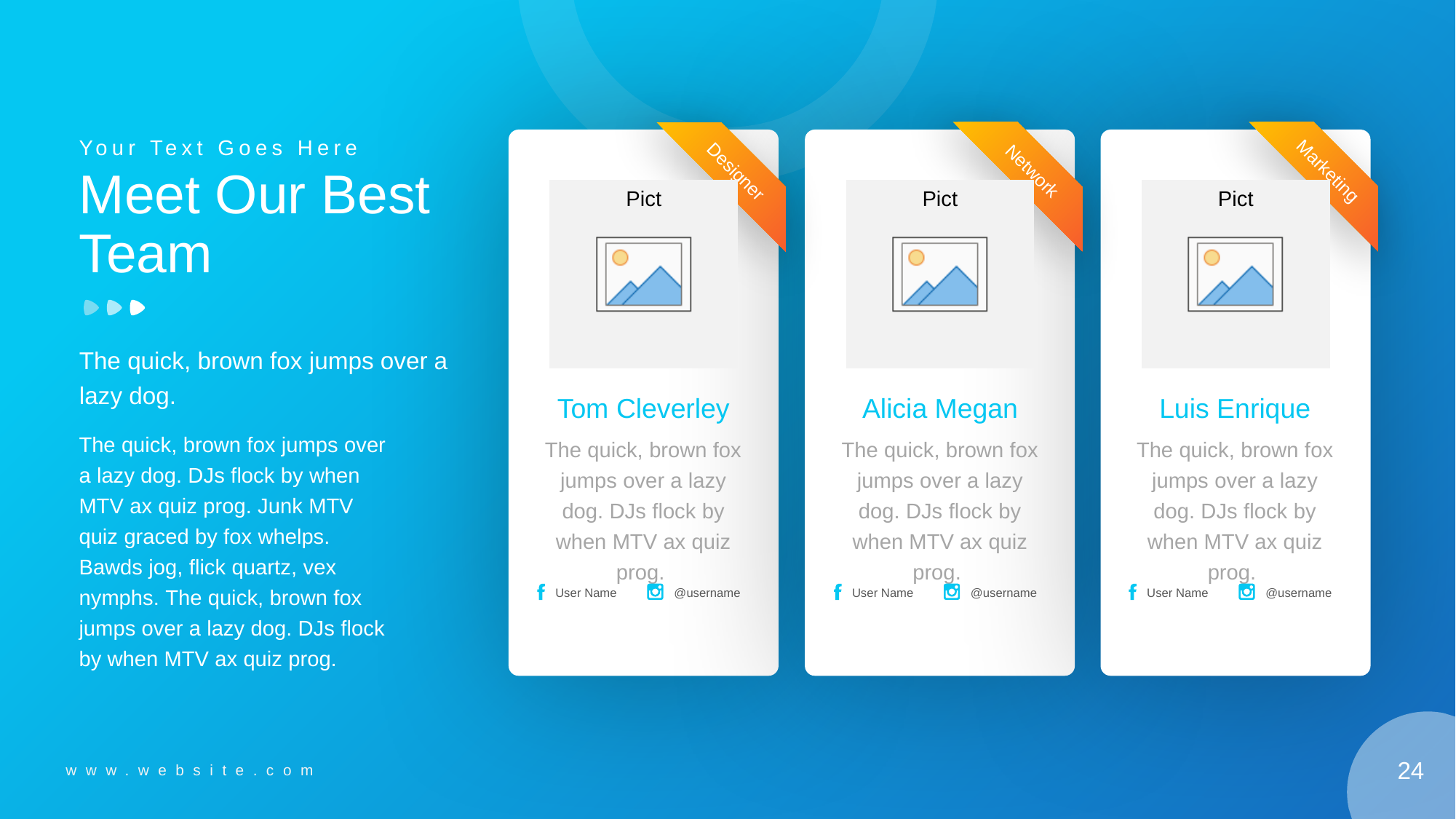

Network

Marketing

Designer
Your Text Goes Here

# Meet Our Best Team

The quick, brown fox jumps over a lazy dog.
Tom Cleverley
Alicia Megan
Luis Enrique
The quick, brown fox jumps over a lazy dog. DJs flock by when MTV ax quiz prog. Junk MTV quiz graced by fox whelps. Bawds jog, flick quartz, vex nymphs. The quick, brown fox jumps over a lazy dog. DJs flock by when MTV ax quiz prog.

The quick, brown fox jumps over a lazy dog. DJs flock by when MTV ax quiz prog.
The quick, brown fox jumps over a lazy dog. DJs flock by when MTV ax quiz prog.
The quick, brown fox jumps over a lazy dog. DJs flock by when MTV ax quiz prog.
User Name
@username
User Name
@username
User Name
@username